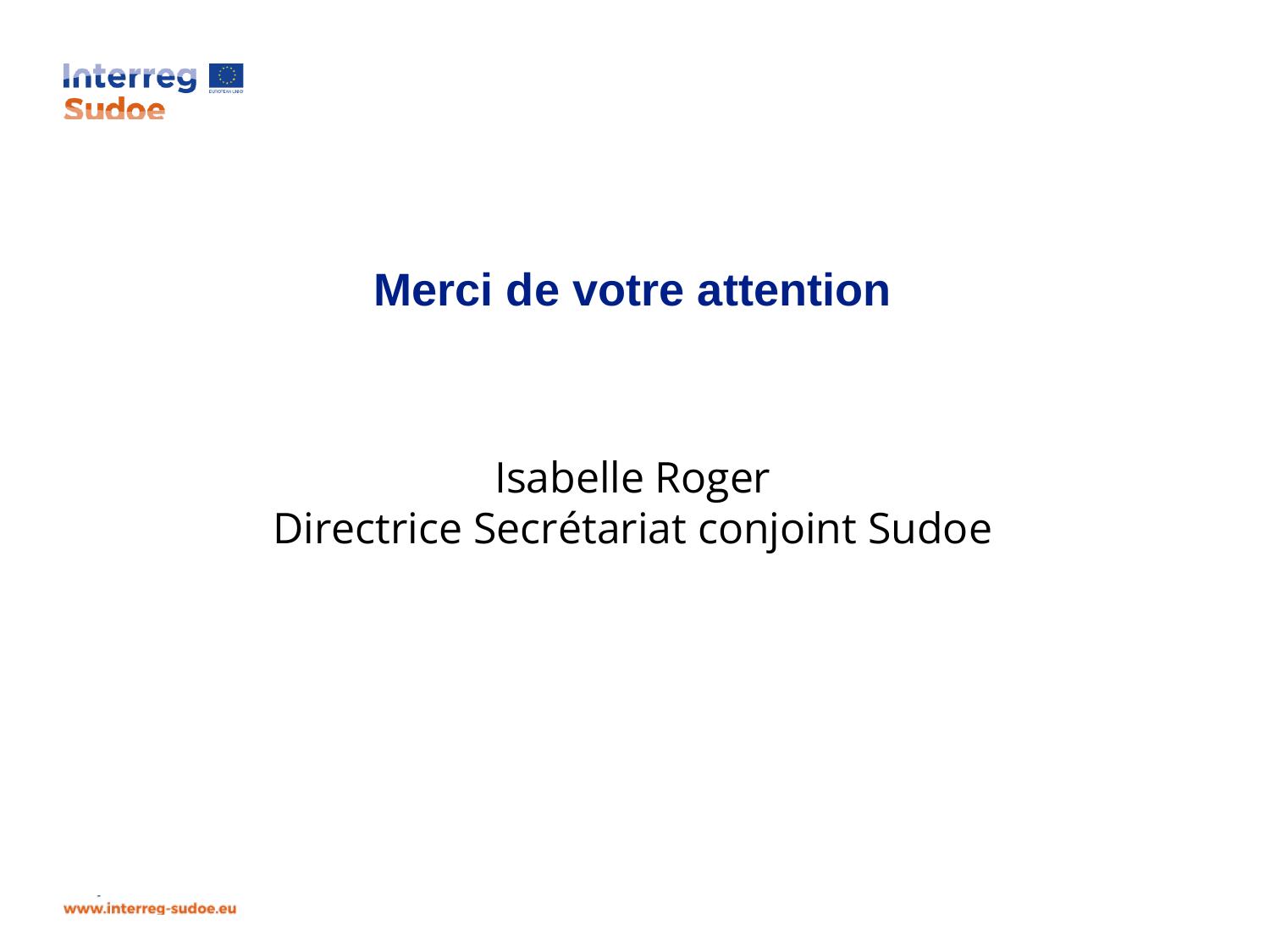

# Merci de votre attention
Isabelle Roger
Directrice Secrétariat conjoint Sudoe